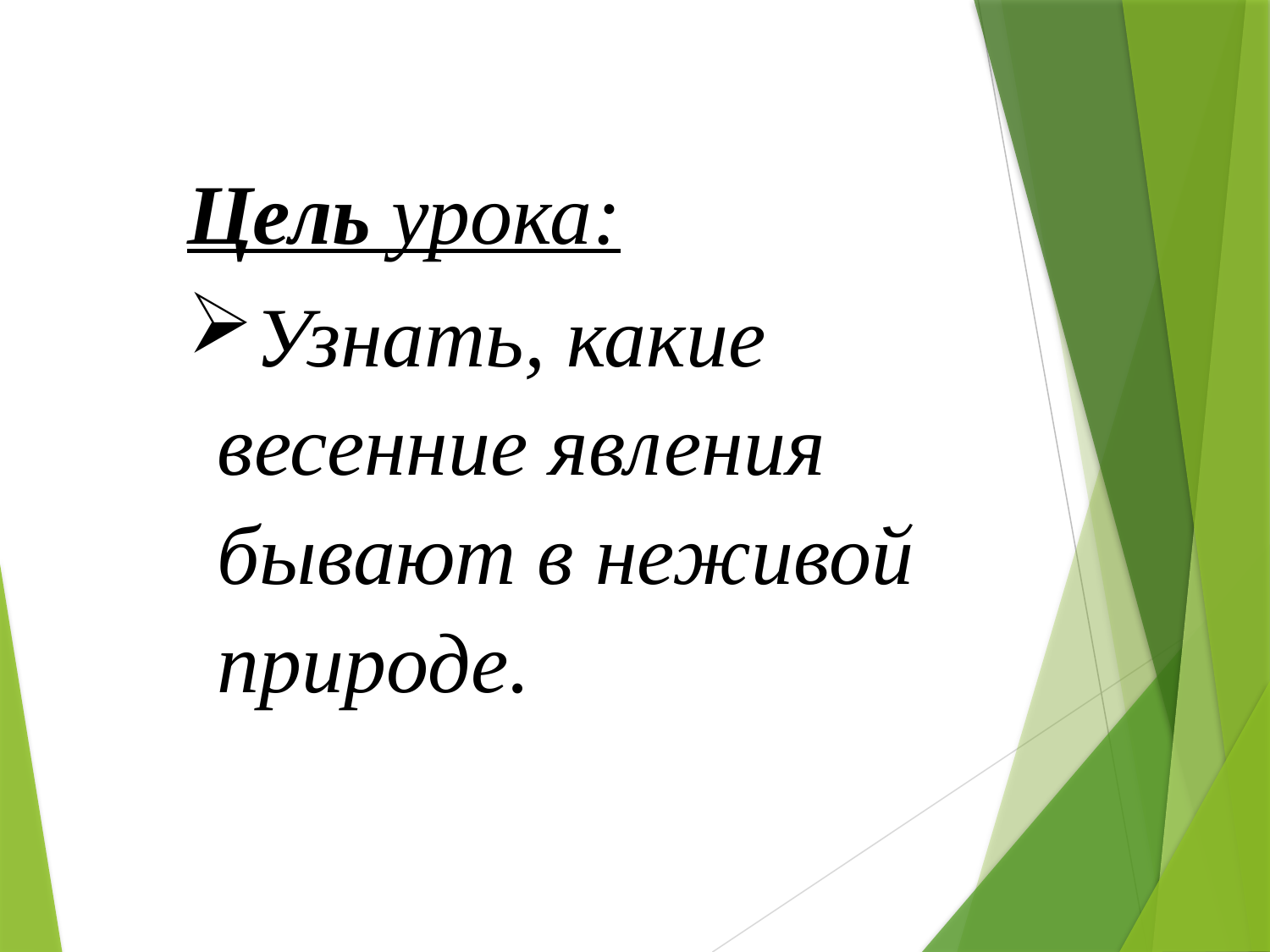

Цель урока:
Узнать, какие весенние явления бывают в неживой природе.